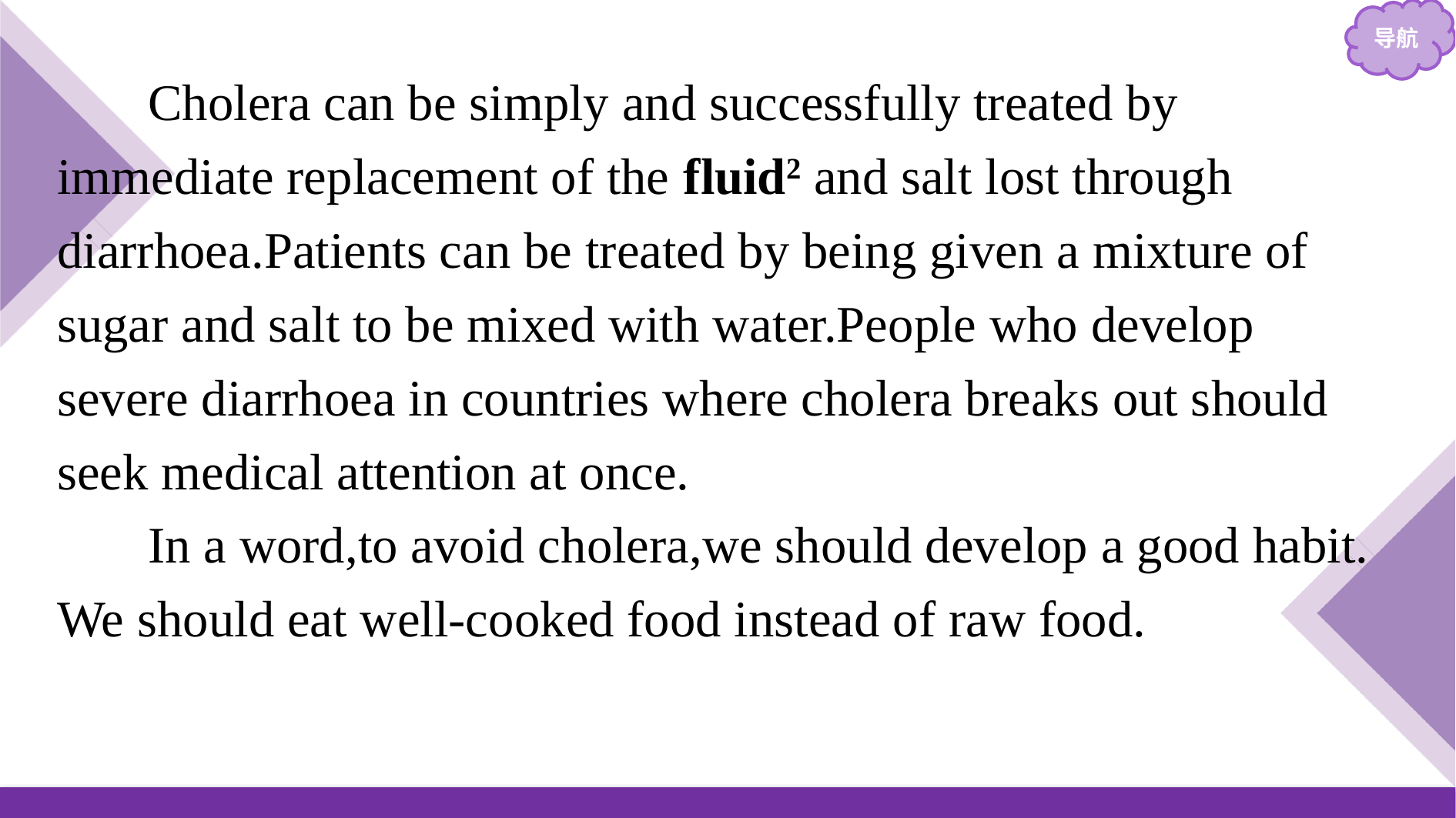

Cholera can be simply and successfully treated by immediate replacement of the fluid2 and salt lost through diarrhoea.Patients can be treated by being given a mixture of sugar and salt to be mixed with water.People who develop severe diarrhoea in countries where cholera breaks out should seek medical attention at once.
In a word,to avoid cholera,we should develop a good habit. We should eat well-cooked food instead of raw food.